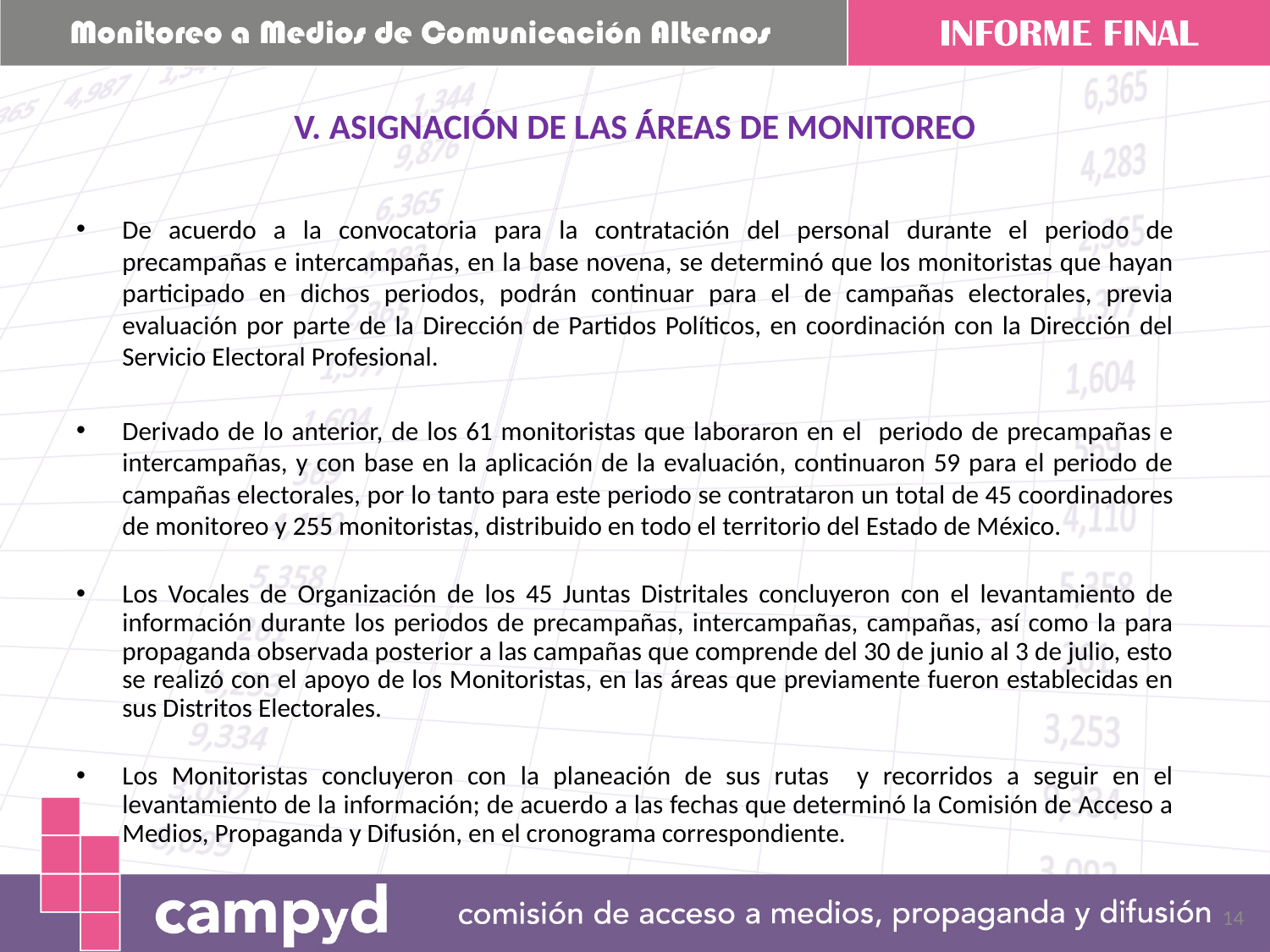

# V. ASIGNACIÓN DE LAS ÁREAS DE MONITOREO

De acuerdo a la convocatoria para la contratación del personal durante el periodo de precampañas e intercampañas, en la base novena, se determinó que los monitoristas que hayan participado en dichos periodos, podrán continuar para el de campañas electorales, previa evaluación por parte de la Dirección de Partidos Políticos, en coordinación con la Dirección del Servicio Electoral Profesional.

Derivado de lo anterior, de los 61 monitoristas que laboraron en el  periodo de precampañas e intercampañas, y con base en la aplicación de la evaluación, continuaron 59 para el periodo de campañas electorales, por lo tanto para este periodo se contrataron un total de 45 coordinadores de monitoreo y 255 monitoristas, distribuido en todo el territorio del Estado de México.

Los Vocales de Organización de los 45 Juntas Distritales concluyeron con el levantamiento de información durante los periodos de precampañas, intercampañas, campañas, así como la para propaganda observada posterior a las campañas que comprende del 30 de junio al 3 de julio, esto se realizó con el apoyo de los Monitoristas, en las áreas que previamente fueron establecidas en sus Distritos Electorales.

Los Monitoristas concluyeron con la planeación de sus rutas  y recorridos a seguir en el levantamiento de la información; de acuerdo a las fechas que determinó la Comisión de Acceso a Medios, Propaganda y Difusión, en el cronograma correspondiente.

14